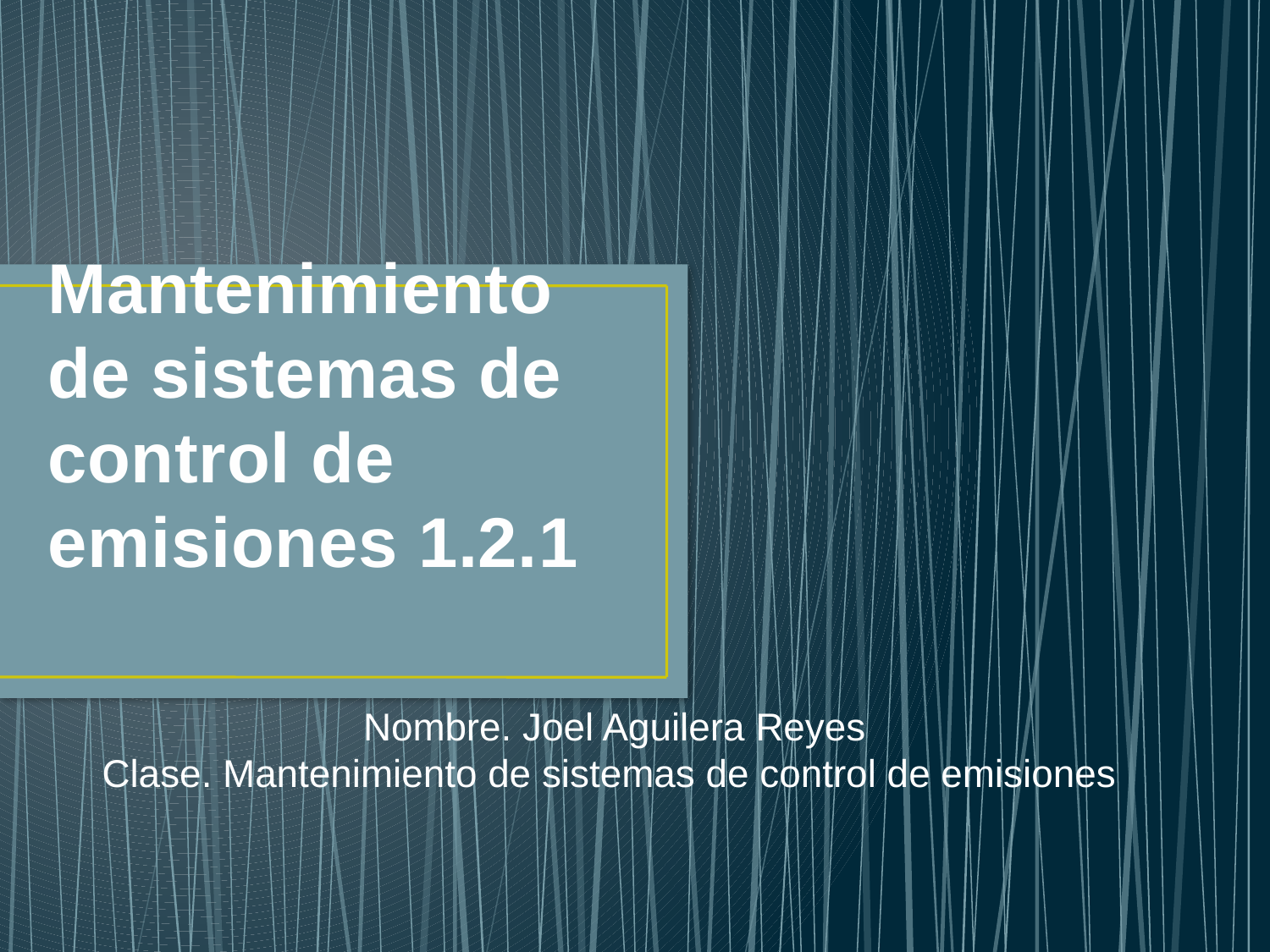

# Mantenimiento de sistemas de control de emisiones 1.2.1
Nombre. Joel Aguilera Reyes
Clase. Mantenimiento de sistemas de control de emisiones